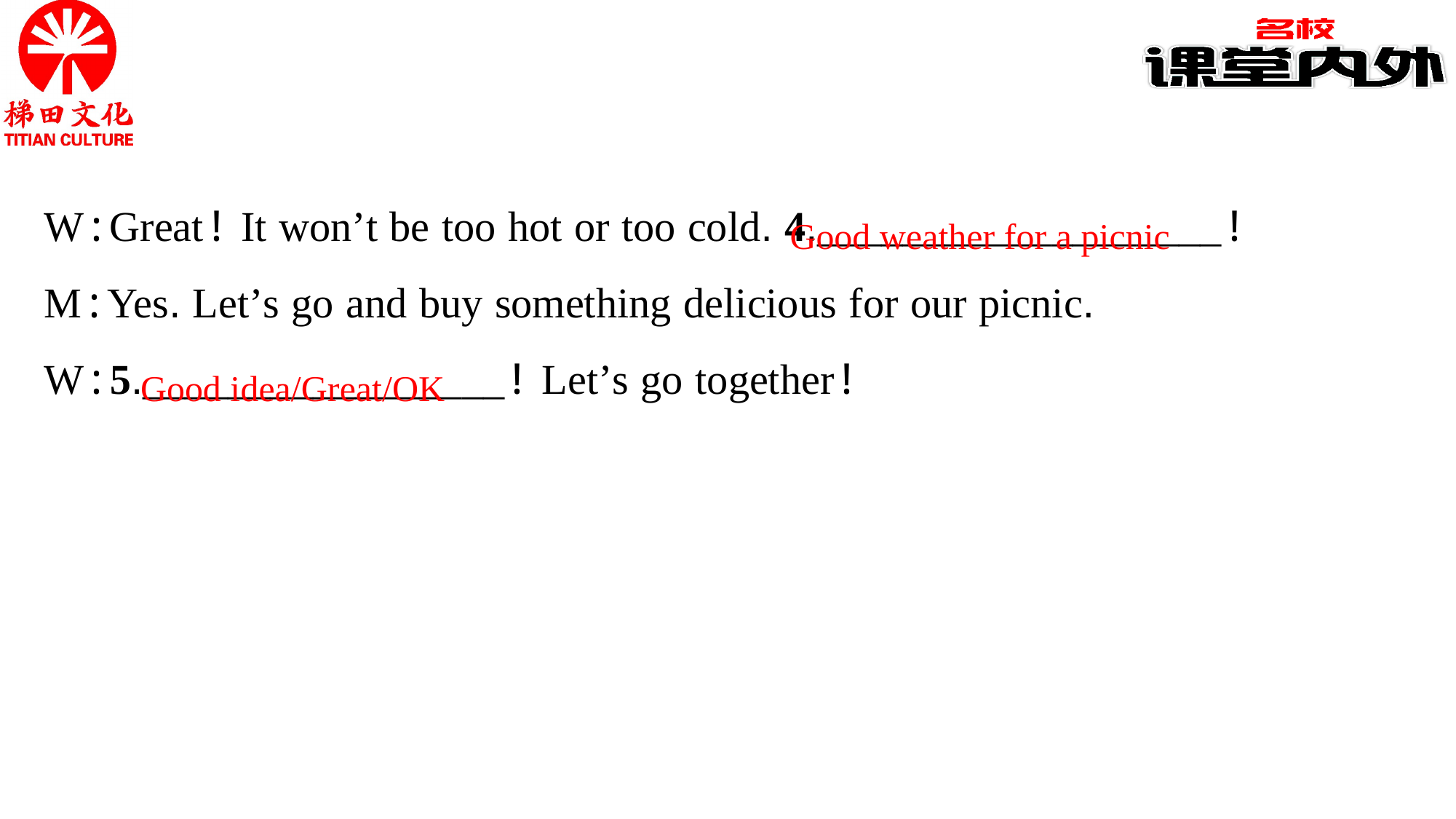

W:Great! It won’t be too hot or too cold. 4.___________________!
M:Yes. Let’s go and buy something delicious for our picnic.
W:5._________________! Let’s go together!
Good weather for a picnic
Good idea/Great/OK